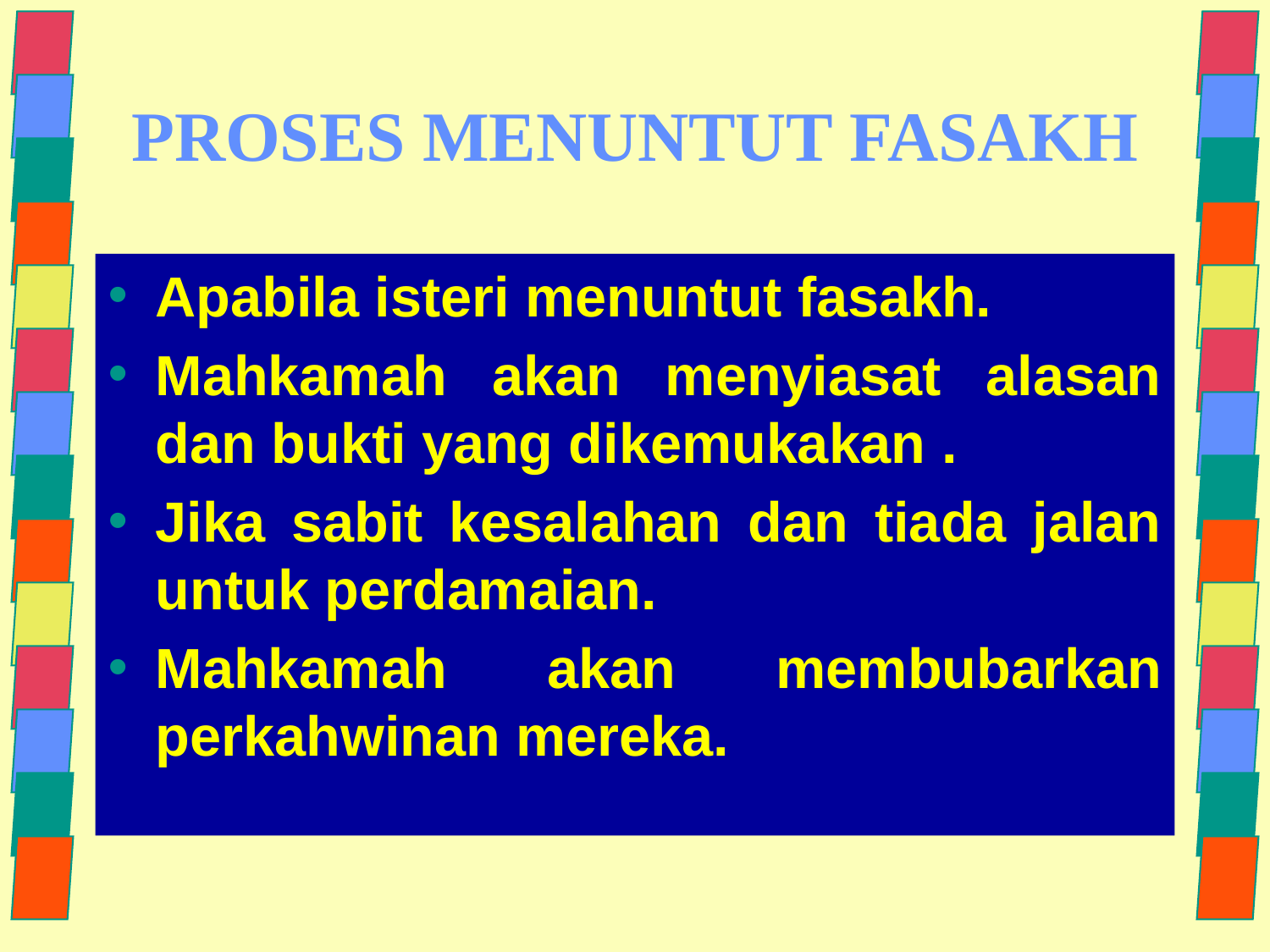

# PROSES MENUNTUT FASAKH
Apabila isteri menuntut fasakh.
Mahkamah akan menyiasat alasan dan bukti yang dikemukakan .
Jika sabit kesalahan dan tiada jalan untuk perdamaian.
Mahkamah akan membubarkan perkahwinan mereka.